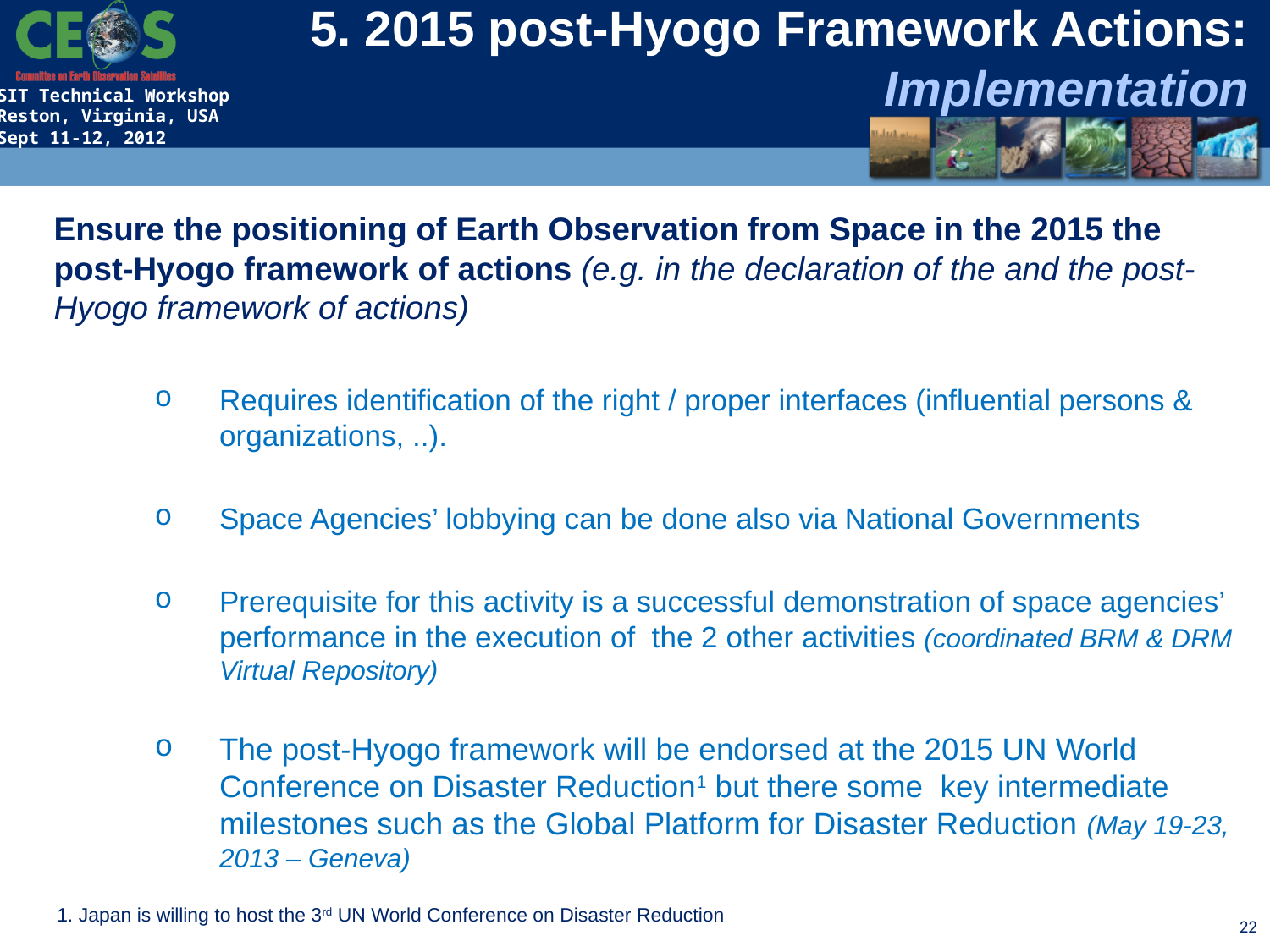

5. 2015 post-Hyogo Framework Actions: Implementation
Ensure the positioning of Earth Observation from Space in the 2015 the post-Hyogo framework of actions (e.g. in the declaration of the and the post-Hyogo framework of actions)

Requires identification of the right / proper interfaces (influential persons & organizations, ..).

Space Agencies’ lobbying can be done also via National Governments

Prerequisite for this activity is a successful demonstration of space agencies’ performance in the execution of  the 2 other activities (coordinated BRM & DRM Virtual Repository)

The post-Hyogo framework will be endorsed at the 2015 UN World Conference on Disaster Reduction1 but there some  key intermediate milestones such as the Global Platform for Disaster Reduction (May 19-23, 2013 – Geneva)

1. Japan is willing to host the 3rd UN World Conference on Disaster Reduction
22